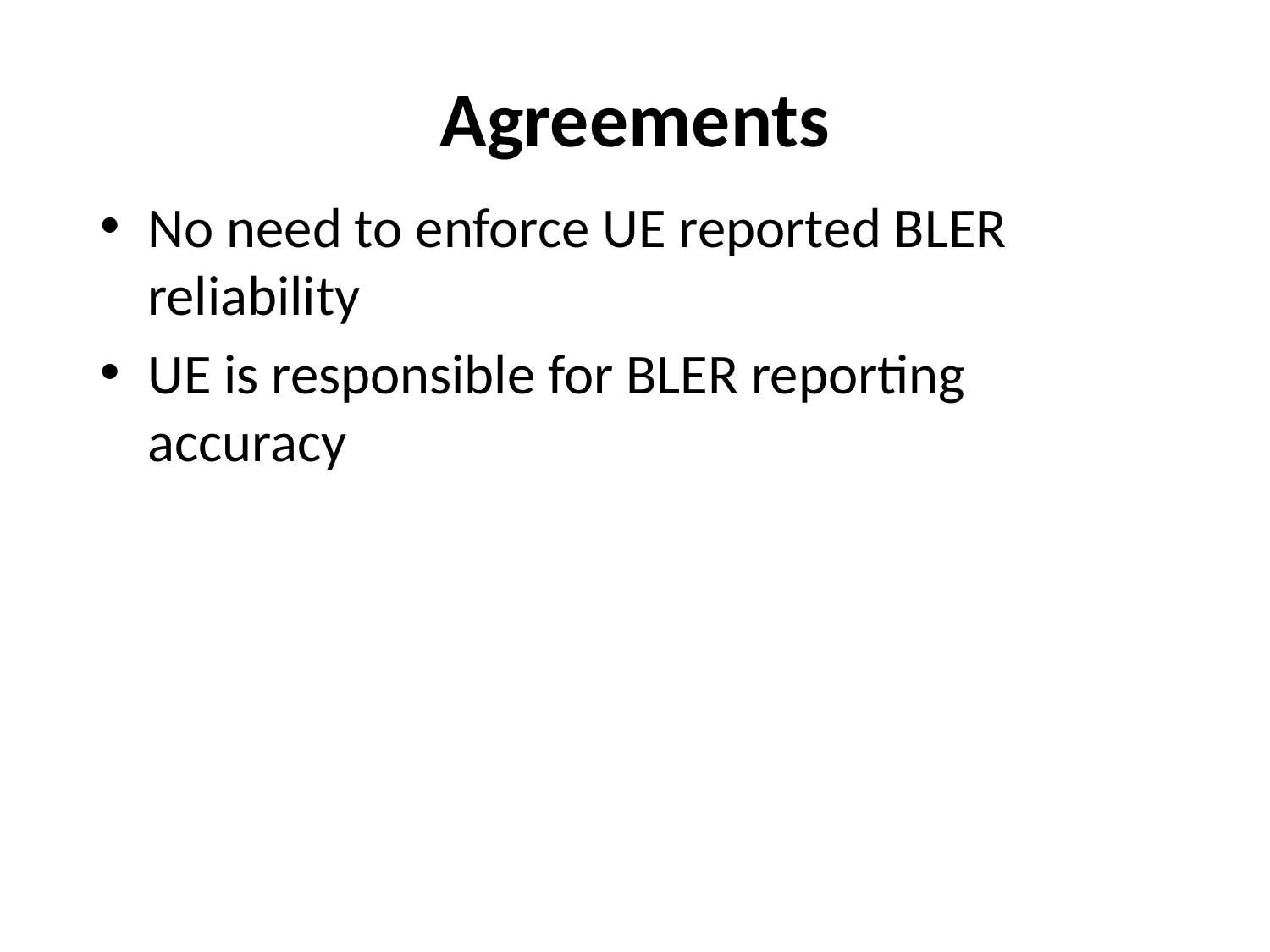

# Agreements
No need to enforce UE reported BLER reliability
UE is responsible for BLER reporting accuracy